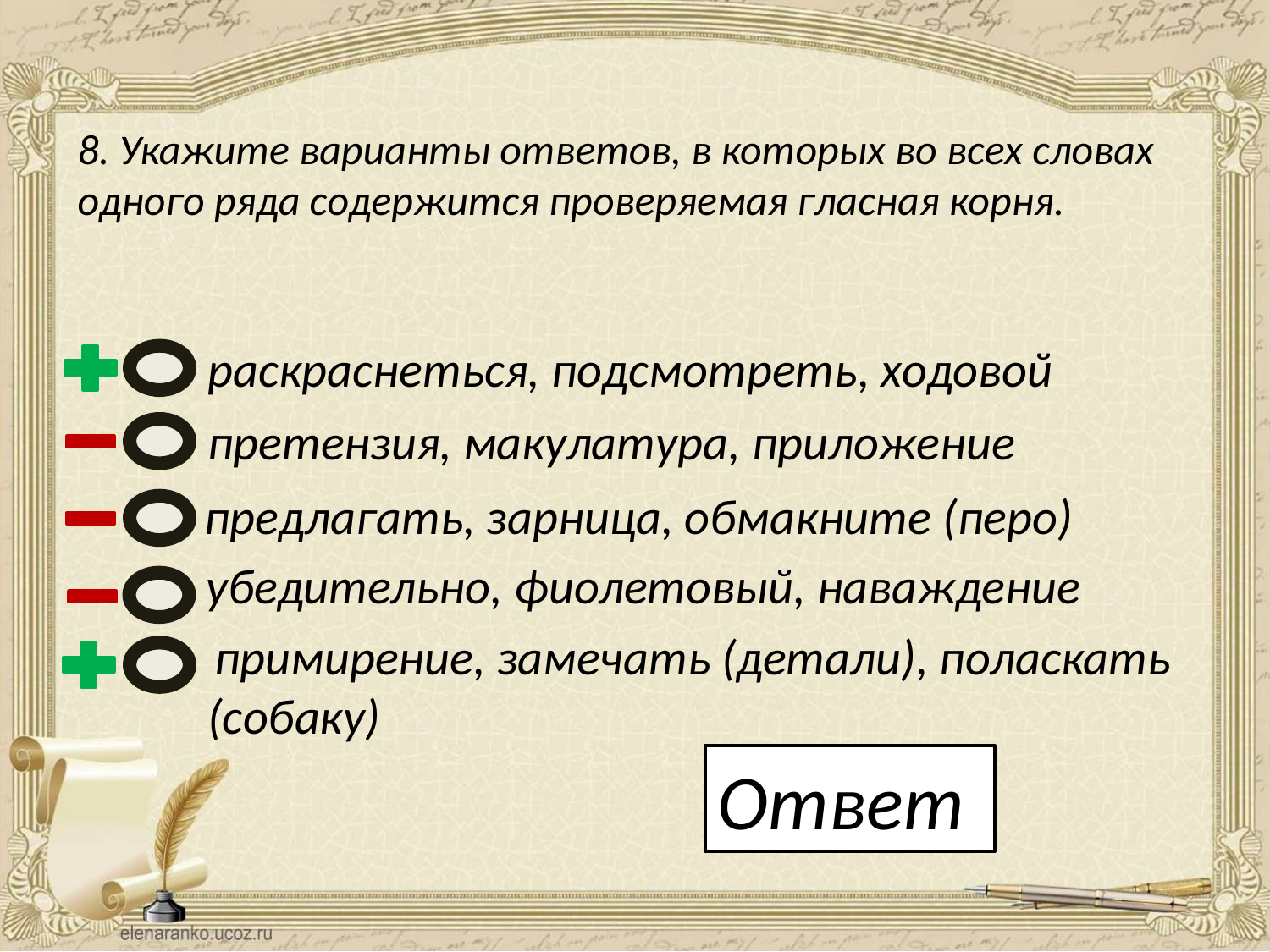

8. Укажите варианты ответов, в которых во всех словах одного ряда содержится проверяемая гласная корня.
раскраснеться, подсмотреть, ходовой

претензия, макулатура, приложение

предлагать, зарница, обмакните (перо)

убедительно, фиолетовый, наваждение

 примирение, замечать (детали), поласкать (собаку)

Ответ